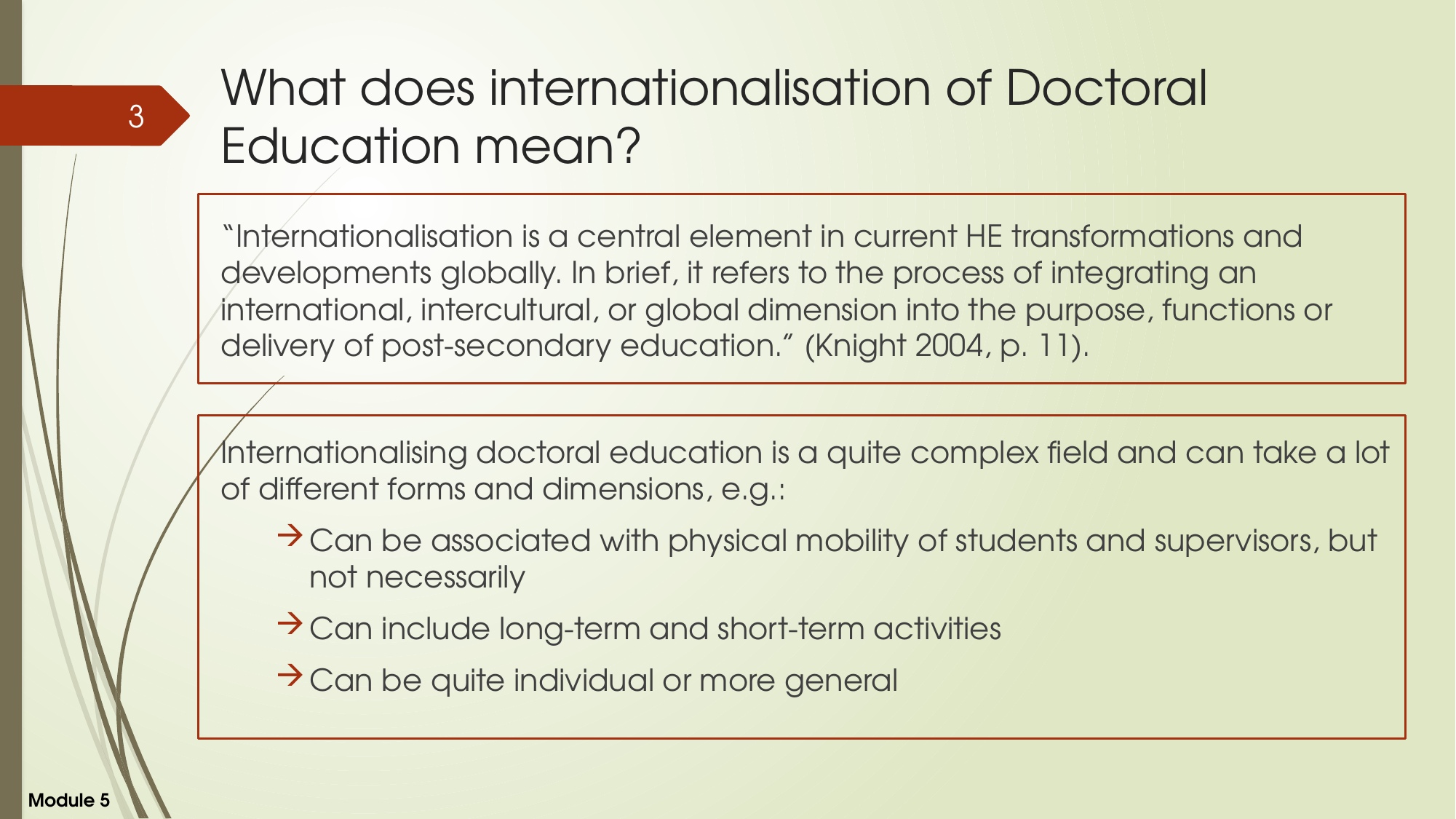

# What does internationalisation of Doctoral Education mean?
3

“Internationalisation is a central element in current HE transformations and developments globally. In brief, it refers to the process of integrating an international, intercultural, or global dimension into the purpose, functions or delivery of post-secondary education.” (Knight 2004, p. 11).

Internationalising doctoral education is a quite complex field and can take a lot of different forms and dimensions, e.g.:
Can be associated with physical mobility of students and supervisors, but not necessarily
Can include long-term and short-term activities
Can be quite individual or more general